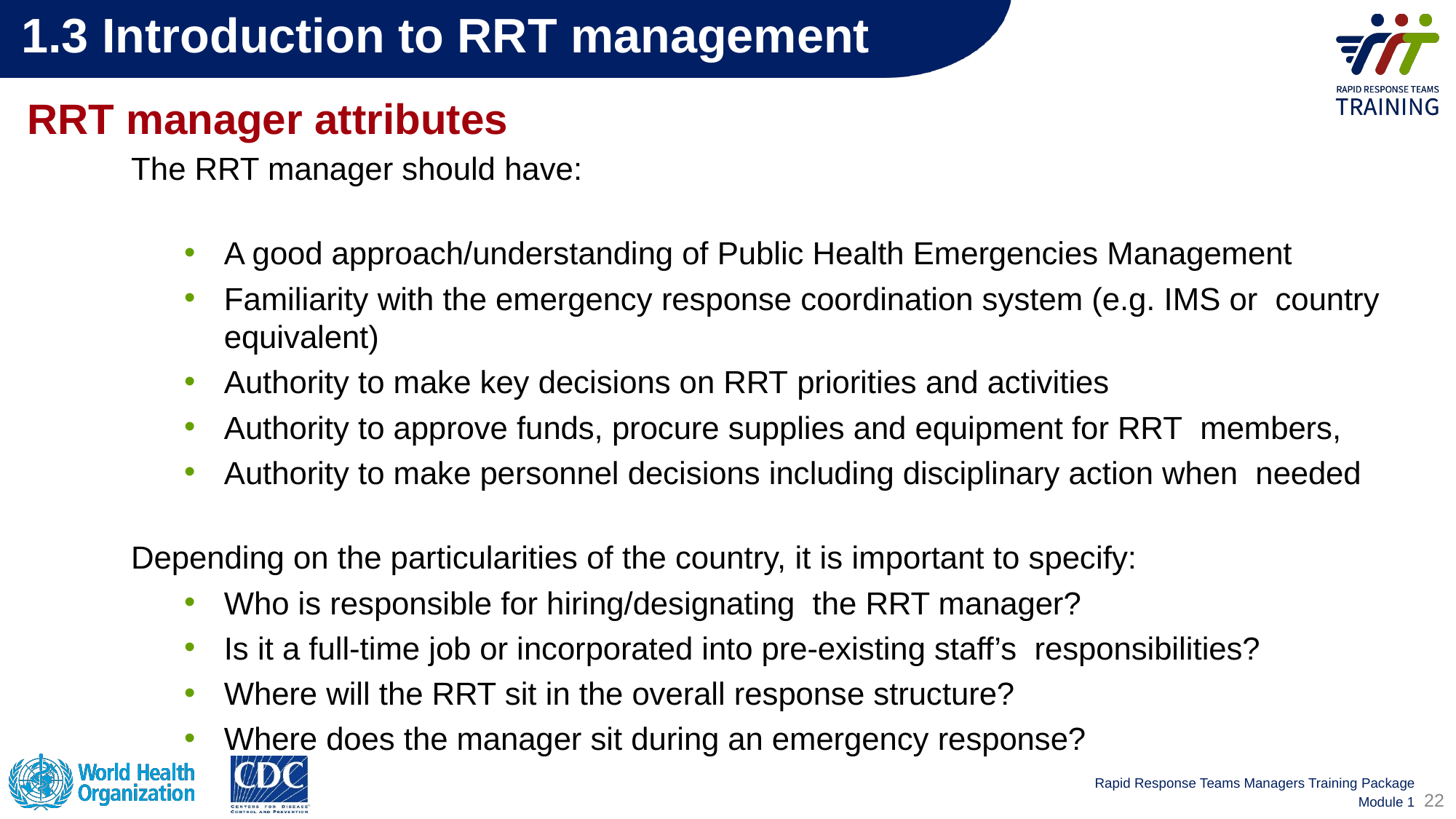

1.3 Introduction to RRT management
RRT manager attributes
The RRT manager should have:

A good approach/understanding of Public Health Emergencies Management
Familiarity with the emergency response coordination system (e.g. IMS or  country equivalent)
Authority to make key decisions on RRT priorities and activities
Authority to approve funds, procure supplies and equipment for RRT  members,
Authority to make personnel decisions including disciplinary action when  needed

Depending on the particularities of the country, it is important to specify:
Who is responsible for hiring/designating  the RRT manager?
Is it a full-time job or incorporated into pre-existing staff’s  responsibilities?
Where will the RRT sit in the overall response structure?
Where does the manager sit during an emergency response?

22